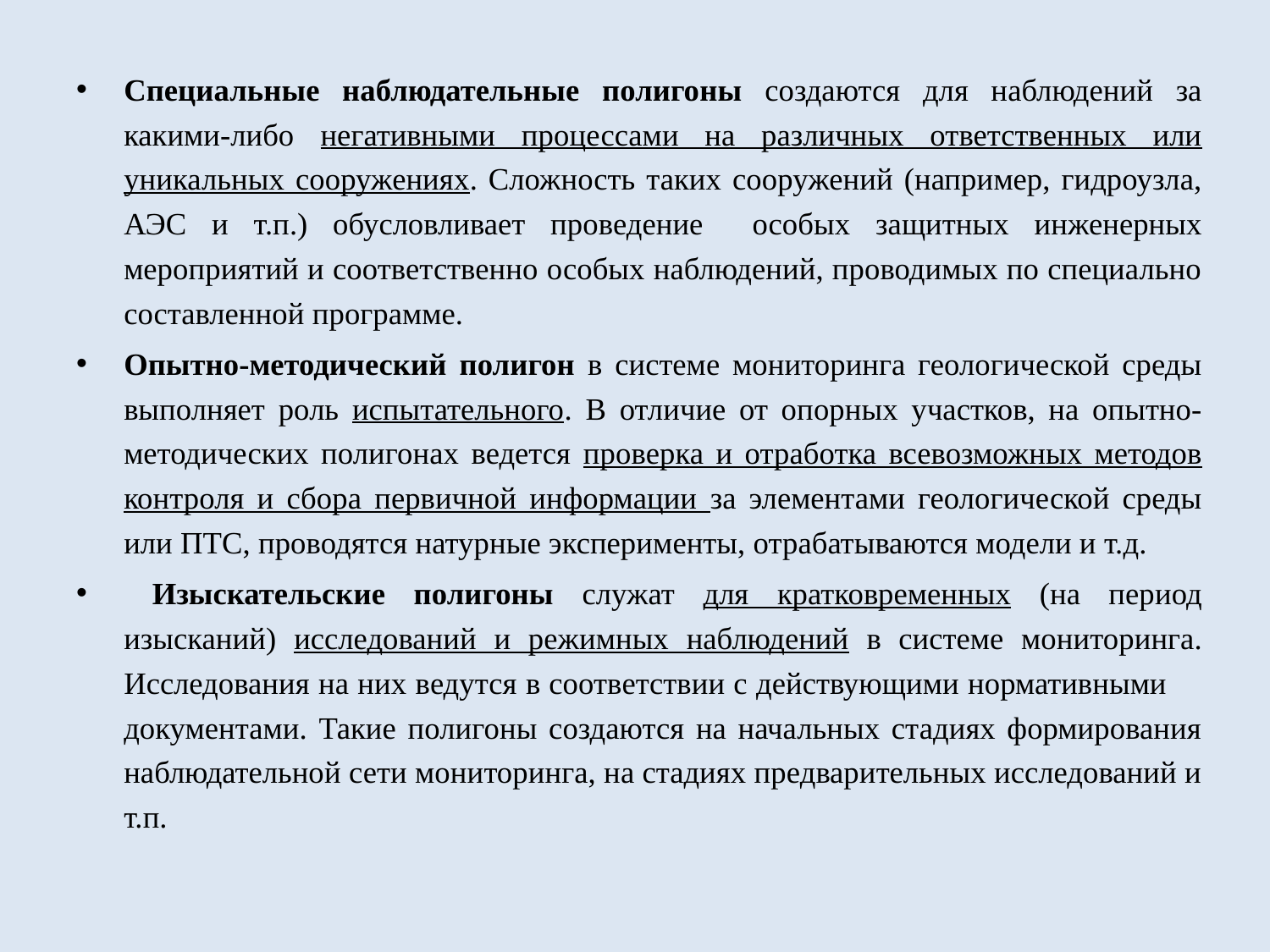

Специальные наблюдательные полигоны создаются для наблюдений за какими-либо негативными процессами на различных ответственных или уникальных сооружениях. Сложность таких сооружений (например, гидроузла, АЭС и т.п.) обусловливает проведение	особых защитных инженерных мероприятий и соответственно особых наблюдений, проводимых по специально составленной программе.
Опытно-методический полигон в системе мониторинга геологической среды выполняет роль испытательного. В отличие от опорных участков, на опытно-методических полигонах ведется проверка и отработка всевозможных методов контроля и сбора первичной информации за элементами геологической среды или ПТС, проводятся натурные эксперименты, отрабатываются модели и т.д.
 Изыскательские полигоны служат для кратковременных (на период изысканий) исследований и режимных наблюдений в системе мониторинга. Исследования на них ведутся в соответствии с действующими нормативными     документами. Такие полигоны создаются на начальных стадиях формирования наблюдательной сети мониторинга, на стадиях предварительных исследований и т.п.